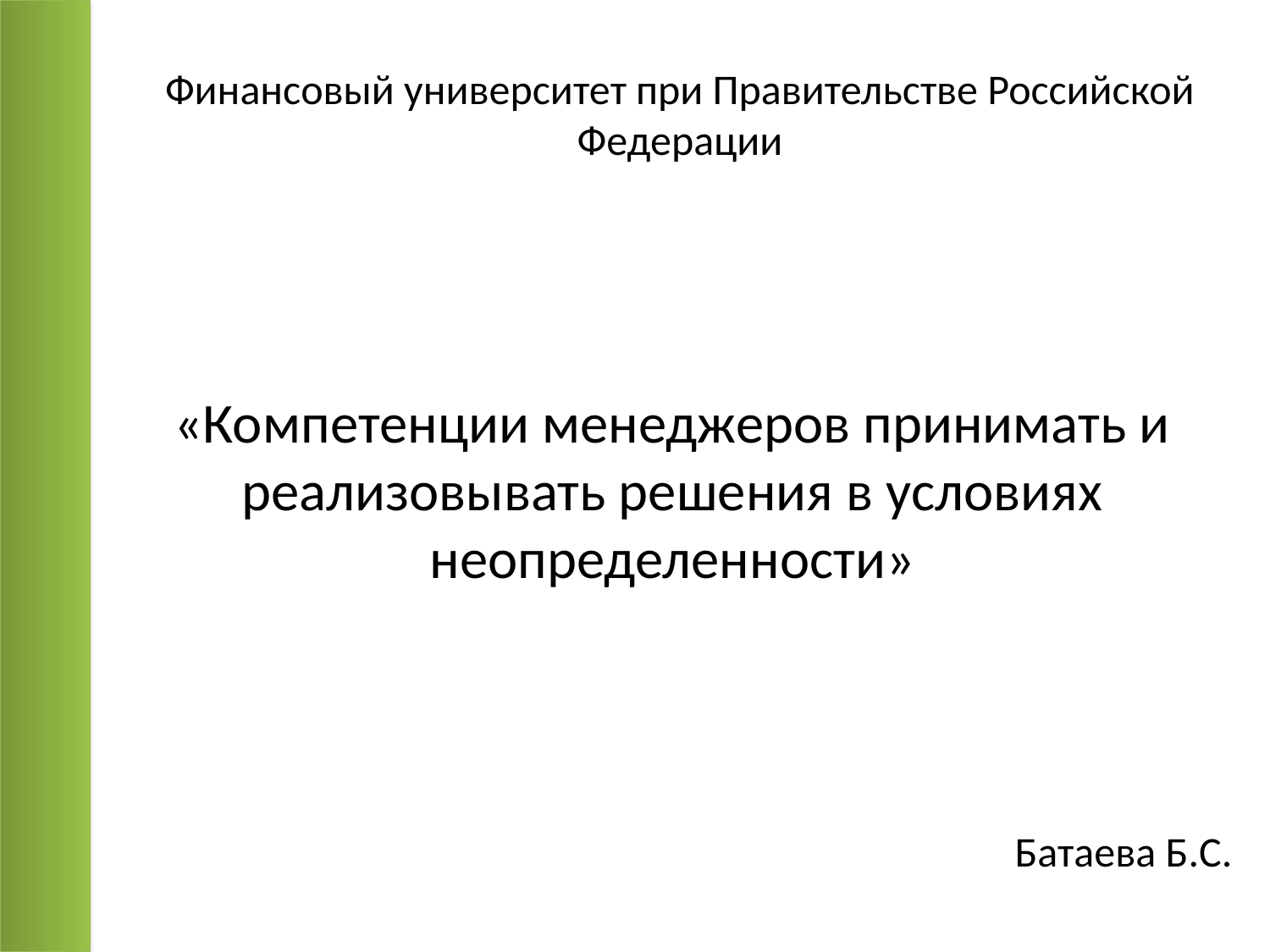

Финансовый университет при Правительстве Российской Федерации
# «Компетенции менеджеров принимать и реализовывать решения в условиях неопределенности»

Батаева Б.С.